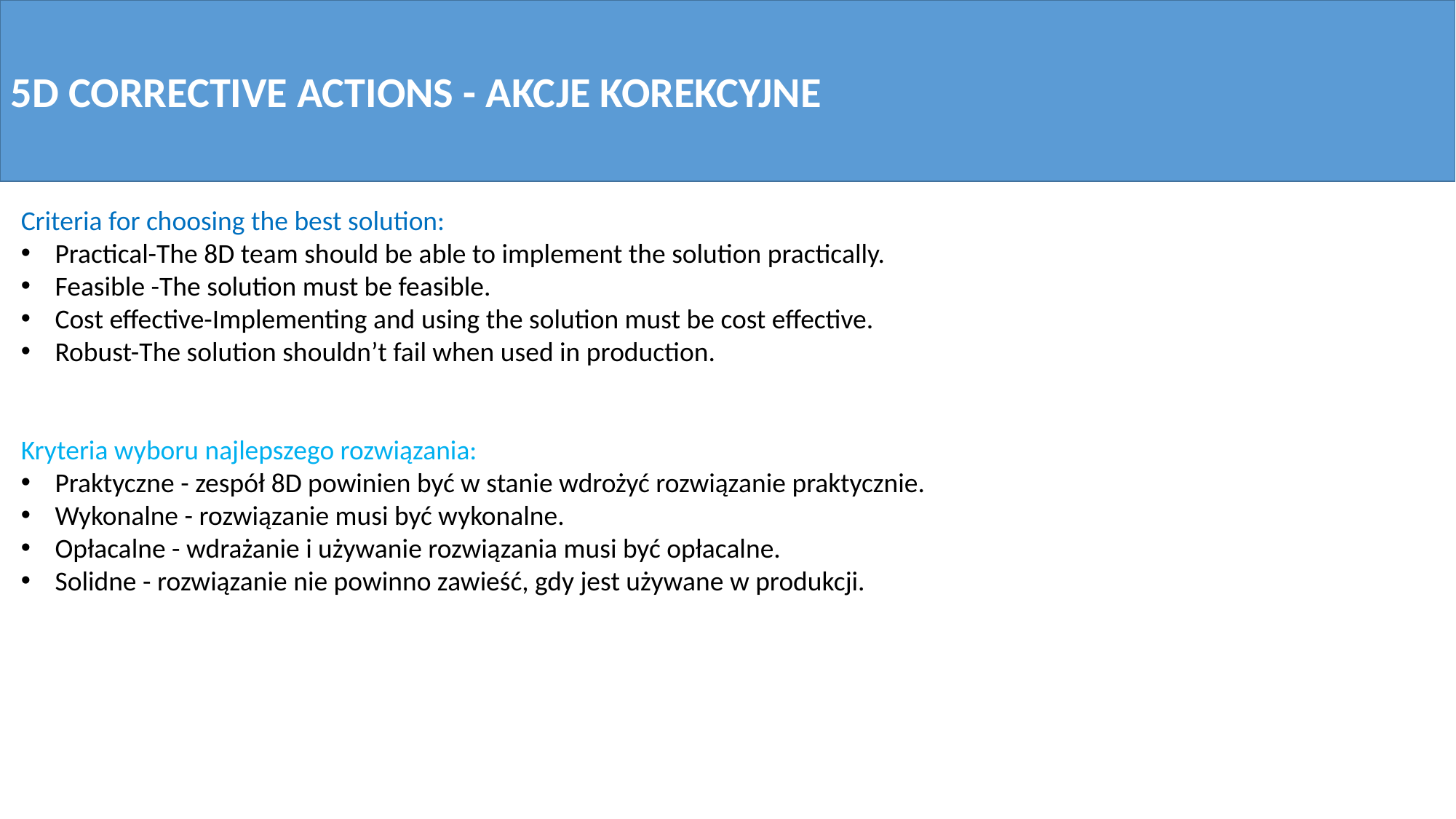

5D CORRECTIVE ACTIONS - AKCJE KOREKCYJNE
Criteria for choosing the best solution:
Practical-The 8D team should be able to implement the solution practically.
Feasible -The solution must be feasible.
Cost effective-Implementing and using the solution must be cost effective.
Robust-The solution shouldn’t fail when used in production.

Kryteria wyboru najlepszego rozwiązania:
Praktyczne - zespół 8D powinien być w stanie wdrożyć rozwiązanie praktycznie.
Wykonalne - rozwiązanie musi być wykonalne.
Opłacalne - wdrażanie i używanie rozwiązania musi być opłacalne.
Solidne - rozwiązanie nie powinno zawieść, gdy jest używane w produkcji.